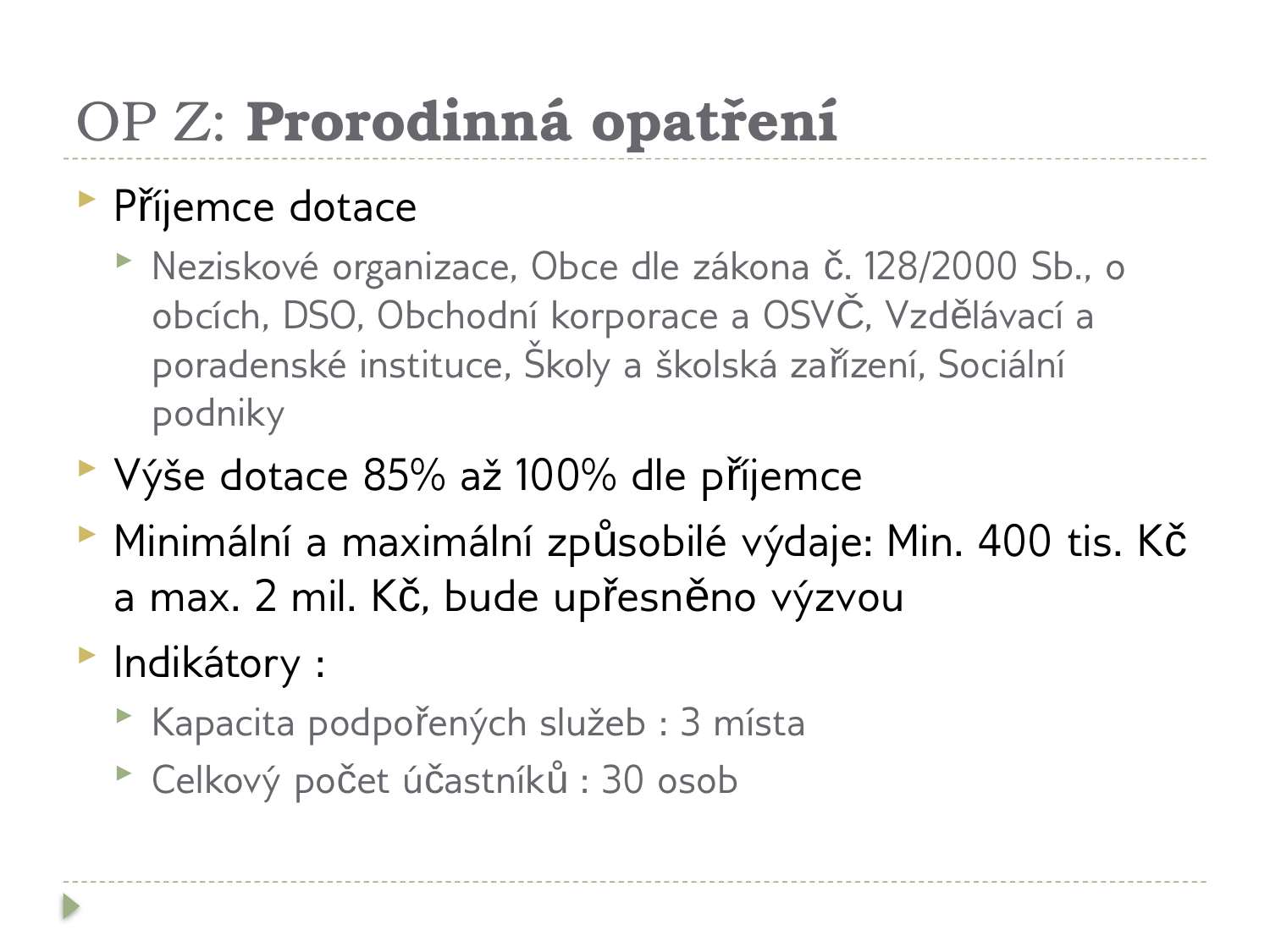

# OP Z: Prorodinná opatření
Příjemce dotace
Neziskové organizace, Obce dle zákona č. 128/2000 Sb., o obcích, DSO, Obchodní korporace a OSVČ, Vzdělávací a poradenské instituce, Školy a školská zařízení, Sociální podniky
Výše dotace 85% až 100% dle příjemce
Minimální a maximální způsobilé výdaje: Min. 400 tis. Kč a max. 2 mil. Kč, bude upřesněno výzvou
Indikátory :
Kapacita podpořených služeb : 3 místa
Celkový počet účastníků : 30 osob